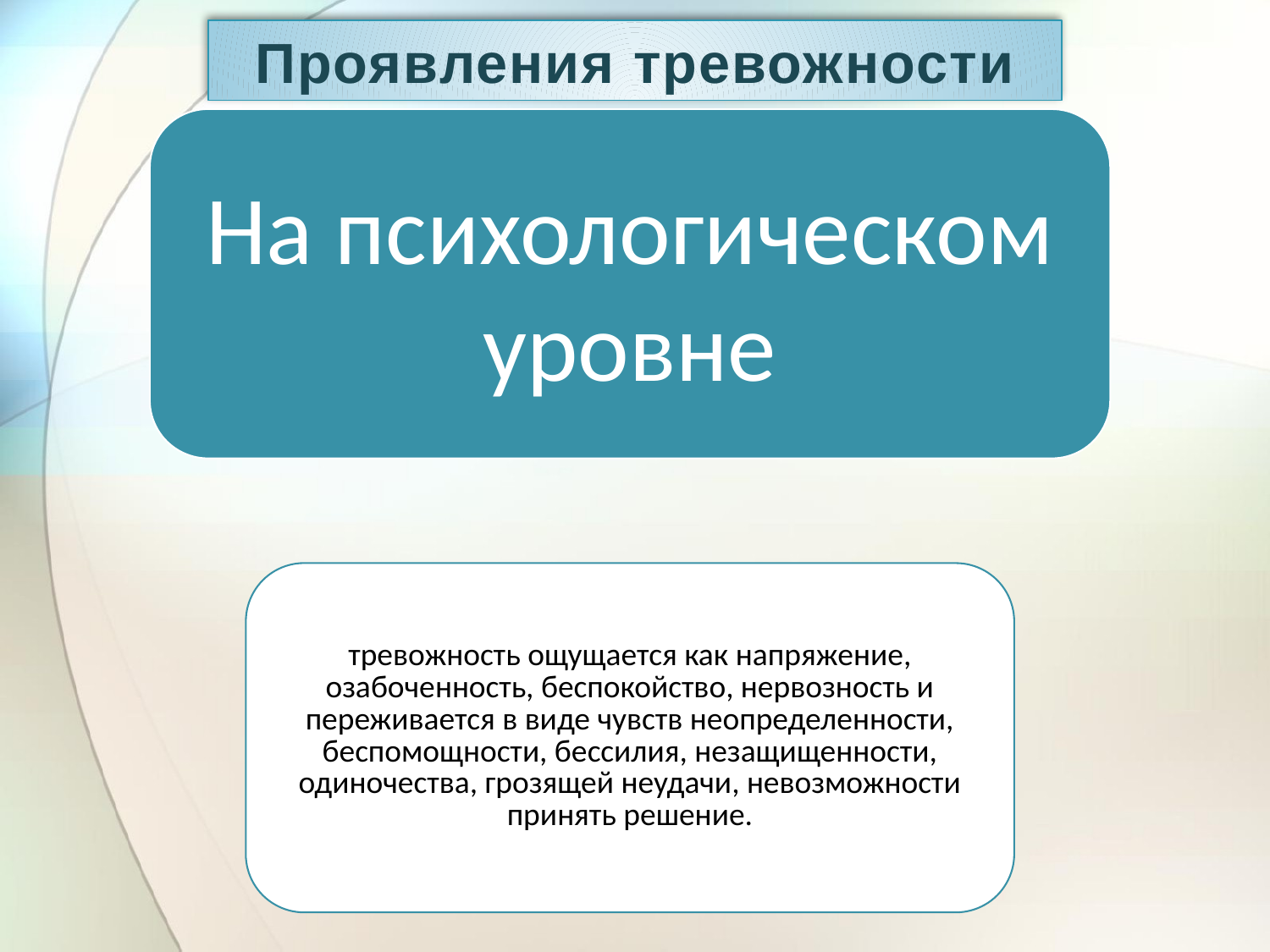

Проявления тревожности
На психологическом уровне
тревожность ощущается как напряжение, озабоченность, беспокойство, нервозность и переживается в виде чувств неопределенности, беспомощности, бессилия, незащищенности, одиночества, грозящей неудачи, невозможности принять решение.